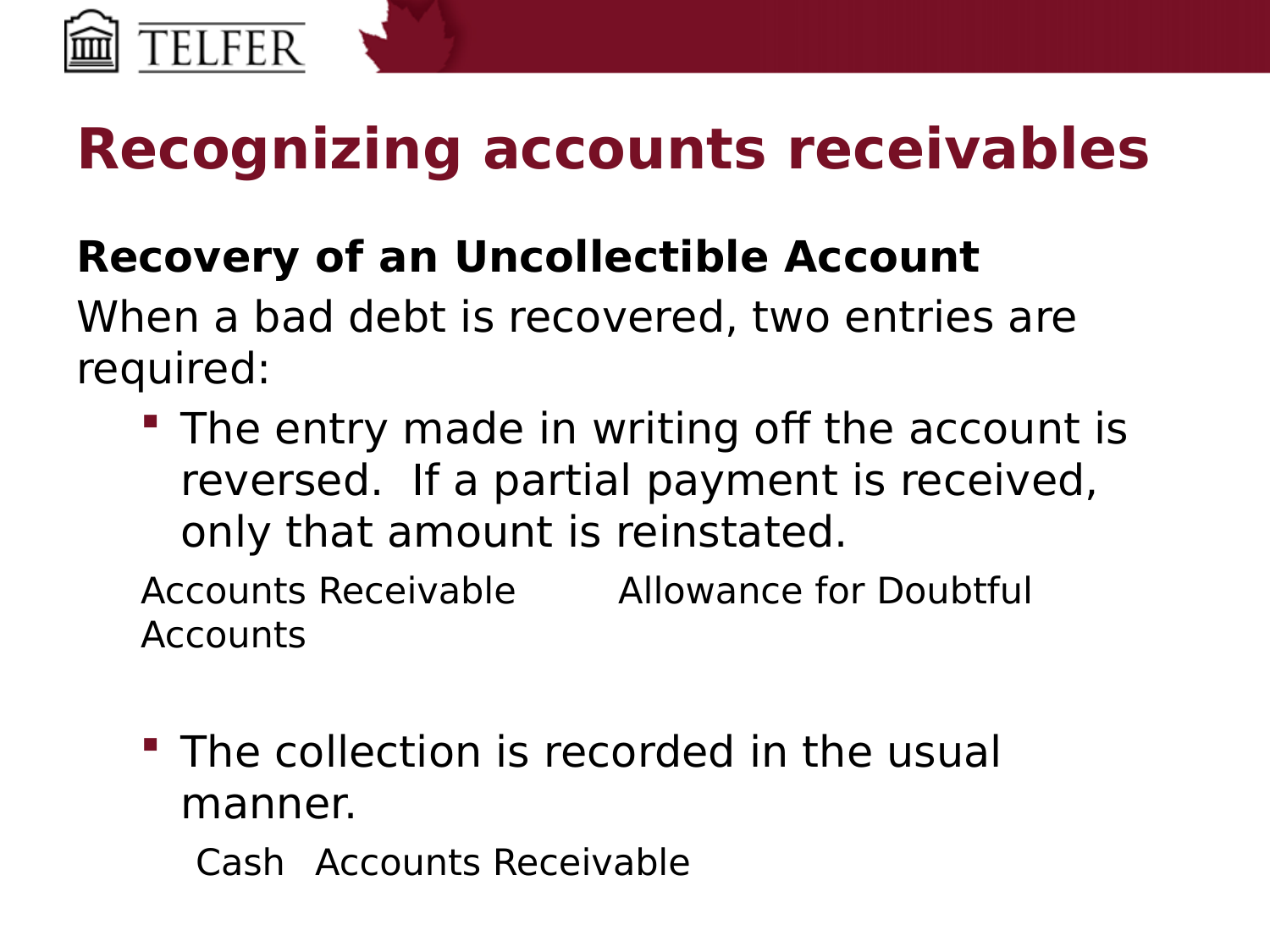

# Recognizing accounts receivables
Recovery of an Uncollectible Account
When a bad debt is recovered, two entries are required:
The entry made in writing off the account is reversed.  If a partial payment is received, only that amount is reinstated.
	Accounts Receivable 							Allowance for Doubtful Accounts

The collection is recorded in the usual manner.
	Cash									Accounts Receivable